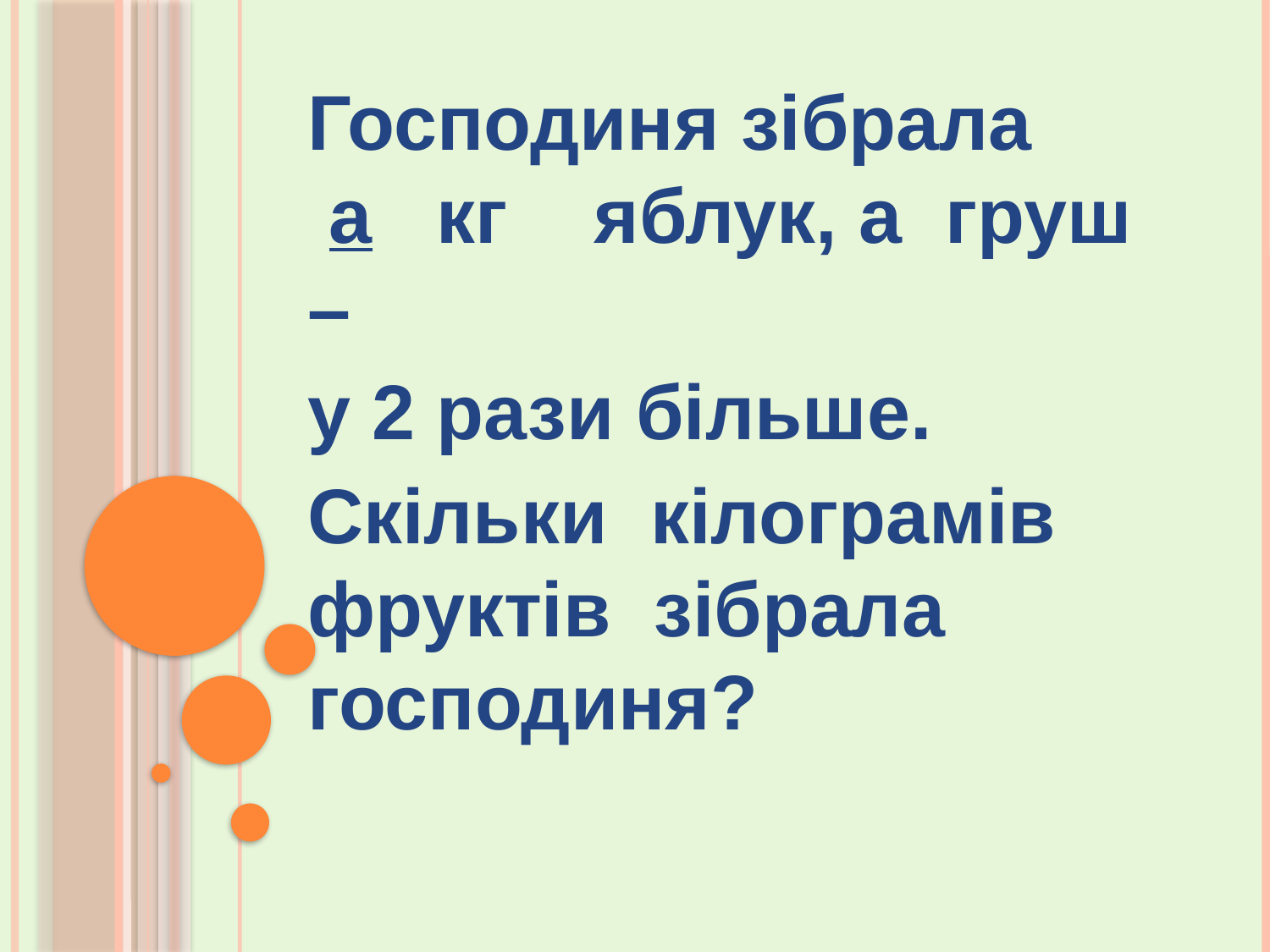

Господиня зібрала         а   кг    яблук, а  груш –
у 2 рази більше.
Скільки  кілограмів фруктів  зібрала господиня?